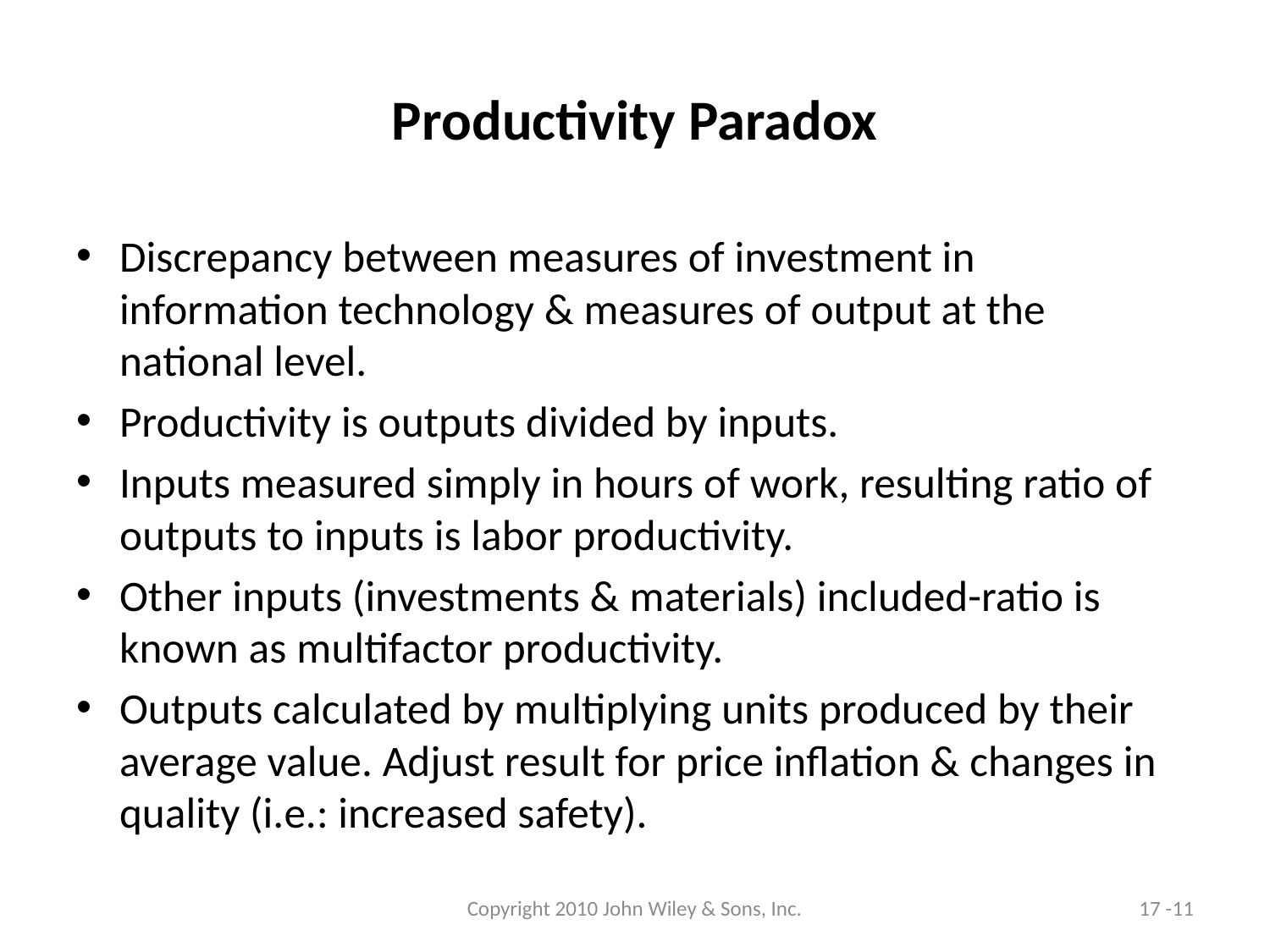

# Productivity Paradox
Discrepancy between measures of investment in information technology & measures of output at the national level.
Productivity is outputs divided by inputs.
Inputs measured simply in hours of work, resulting ratio of outputs to inputs is labor productivity.
Other inputs (investments & materials) included-ratio is known as multifactor productivity.
Outputs calculated by multiplying units produced by their average value. Adjust result for price inflation & changes in quality (i.e.: increased safety).
Copyright 2010 John Wiley & Sons, Inc.
17 -11